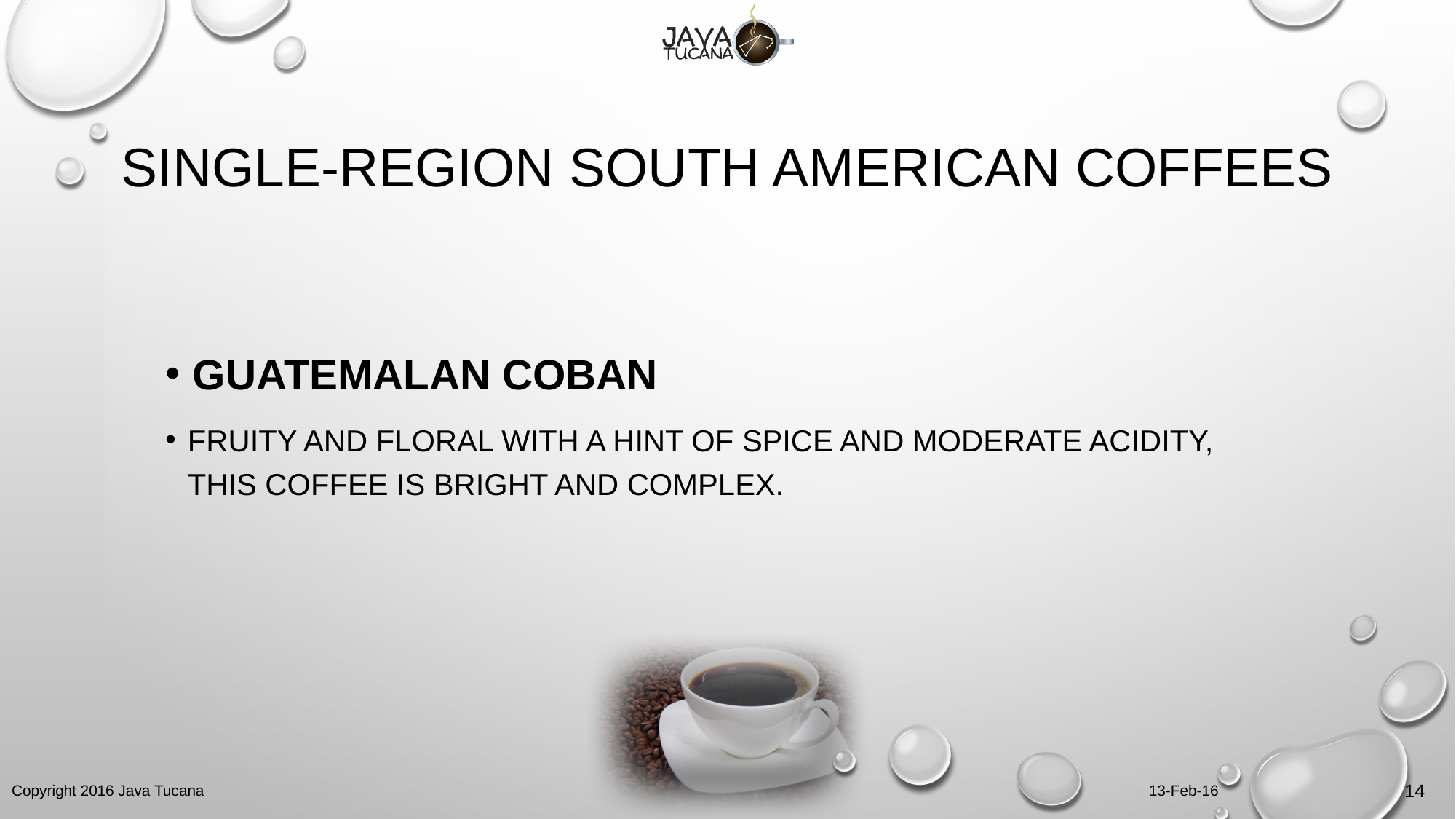

# Single-region South American coffees
Guatemalan Coban
Fruity and floral with a hint of spice and moderate acidity, this coffee is bright and complex.

13-Feb-16
14
Copyright 2016 Java Tucana